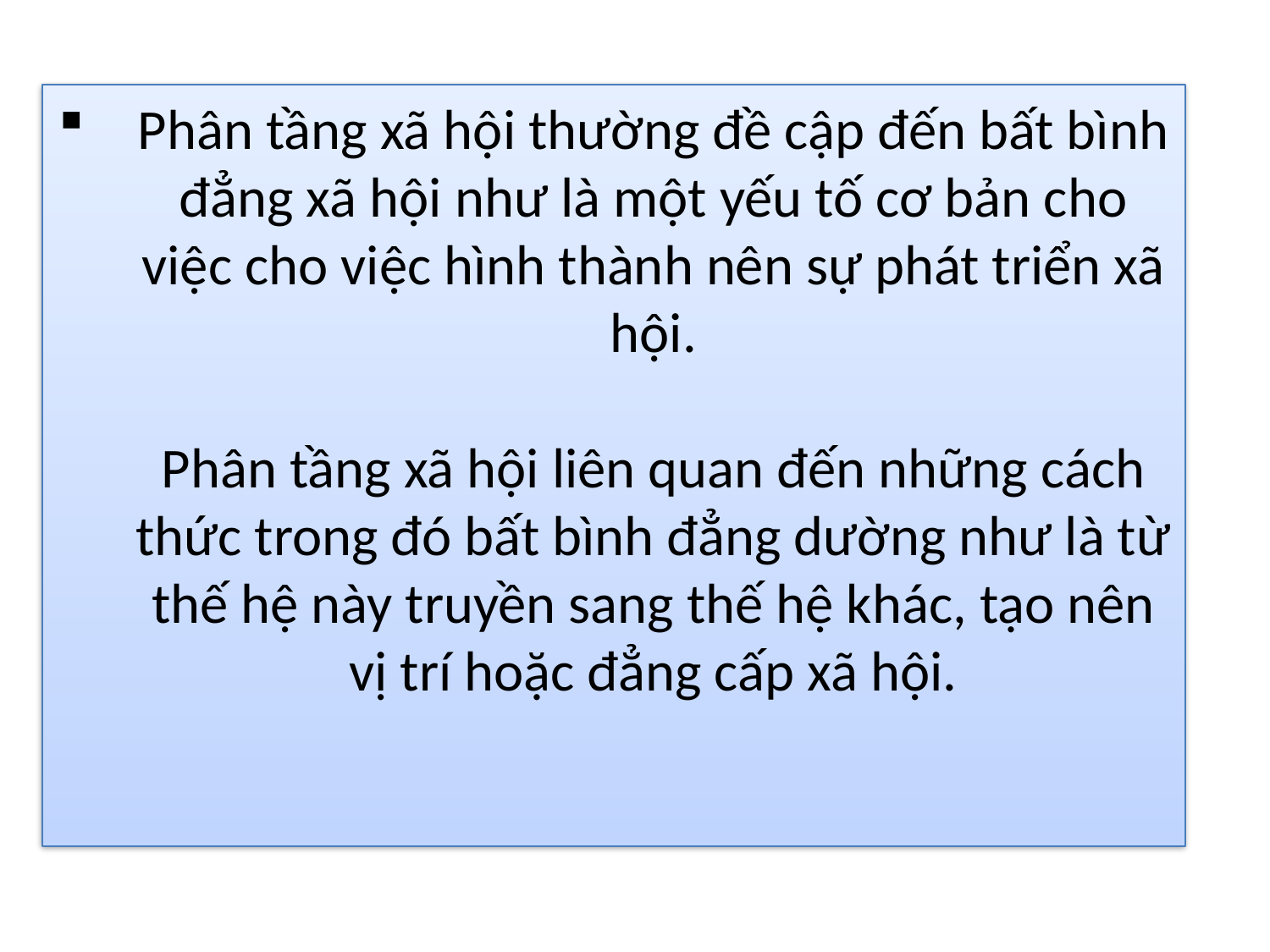

# Phân tầng xã hội thường đề cập đến bất bình đẳng xã hội như là một yếu tố cơ bản cho việc cho việc hình thành nên sự phát triển xã hội. Phân tầng xã hội liên quan đến những cách thức trong đó bất bình đẳng dường như là từ thế hệ này truyền sang thế hệ khác, tạo nên vị trí hoặc đẳng cấp xã hội.